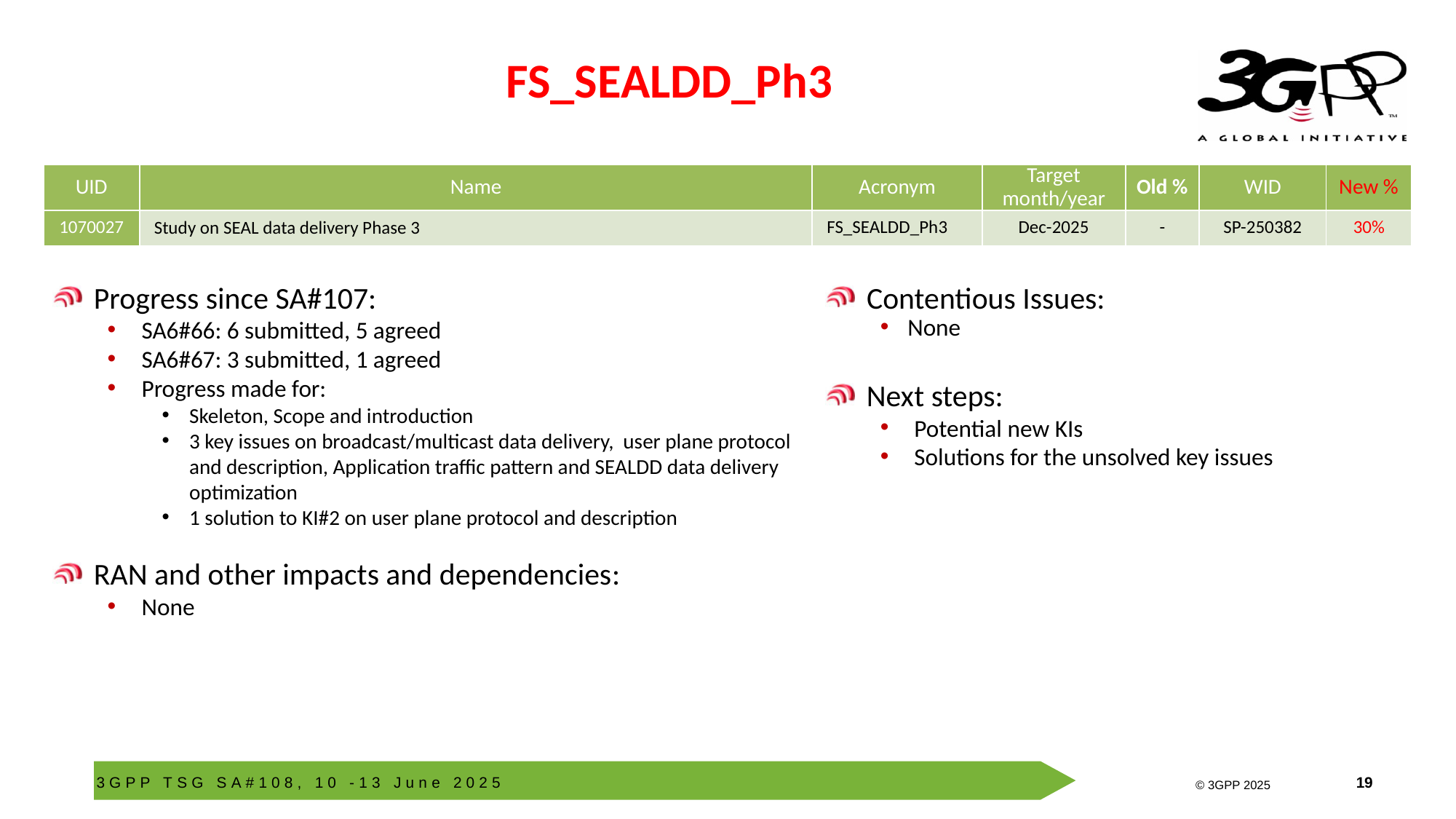

# FS_SEALDD_Ph3
| UID | Name | Acronym | Target month/year | Old % | WID | New % |
| --- | --- | --- | --- | --- | --- | --- |
| 1070027 | Study on SEAL data delivery Phase 3 | FS\_SEALDD\_Ph3 | Dec-2025 | - | SP-250382 | 30% |
Progress since SA#107:
SA6#66: 6 submitted, 5 agreed
SA6#67: 3 submitted, 1 agreed
Progress made for:
Skeleton, Scope and introduction
3 key issues on broadcast/multicast data delivery,  user plane protocol and description, Application traffic pattern and SEALDD data delivery optimization
1 solution to KI#2 on user plane protocol and description

RAN and other impacts and dependencies:
None
Contentious Issues:
None

Next steps:
Potential new KIs
Solutions for the unsolved key issues